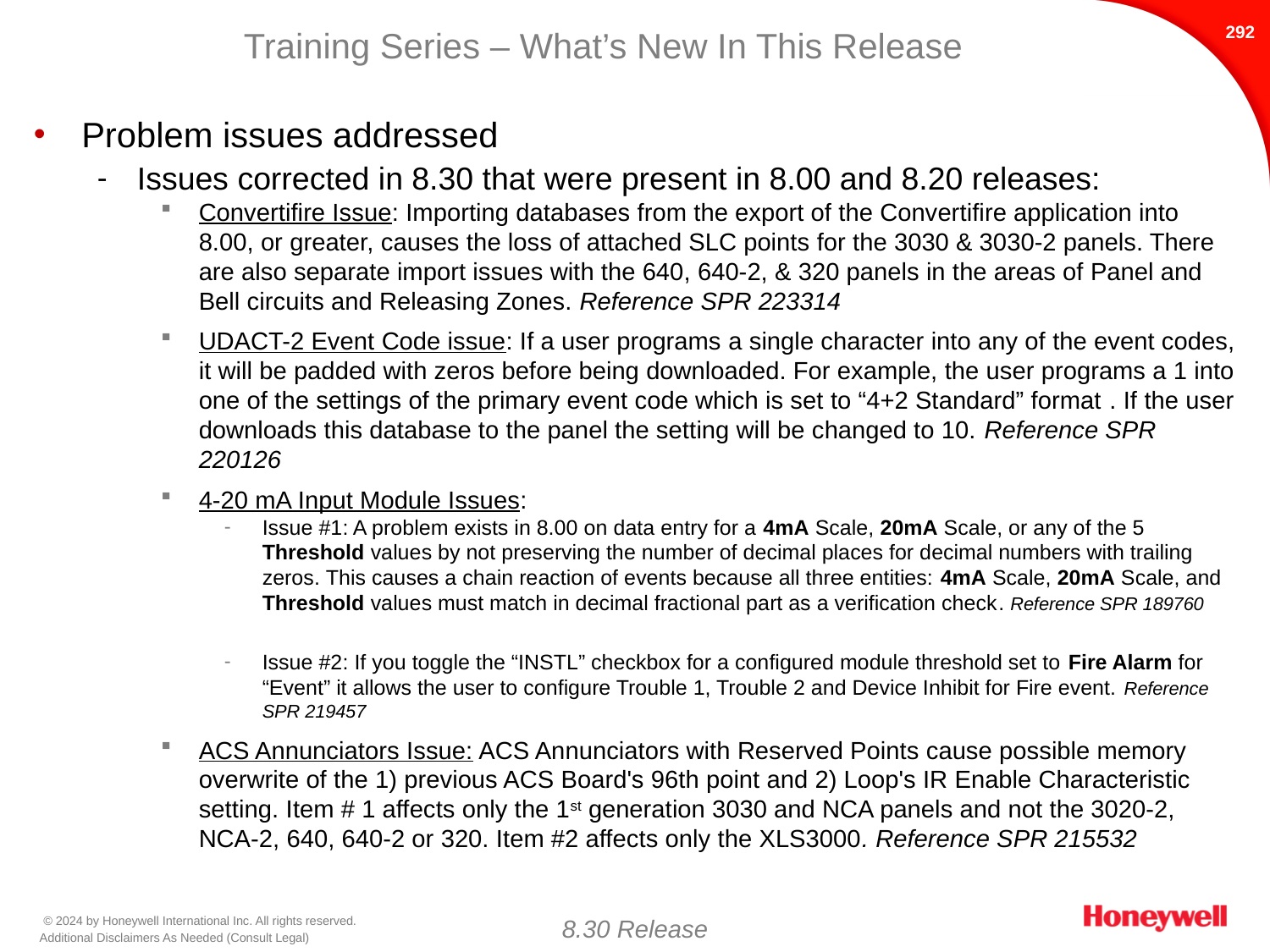

292
Problem issues addressed
Issues corrected in 8.30 that were present in 8.00 and 8.20 releases:
Convertifire Issue: Importing databases from the export of the Convertifire application into 8.00, or greater, causes the loss of attached SLC points for the 3030 & 3030-2 panels. There are also separate import issues with the 640, 640-2, & 320 panels in the areas of Panel and Bell circuits and Releasing Zones. Reference SPR 223314

UDACT-2 Event Code issue: If a user programs a single character into any of the event codes, it will be padded with zeros before being downloaded. For example, the user programs a 1 into one of the settings of the primary event code which is set to “4+2 Standard” format . If the user downloads this database to the panel the setting will be changed to 10. Reference SPR 220126

4-20 mA Input Module Issues:
Issue #1: A problem exists in 8.00 on data entry for a 4mA Scale, 20mA Scale, or any of the 5 Threshold values by not preserving the number of decimal places for decimal numbers with trailing zeros. This causes a chain reaction of events because all three entities: 4mA Scale, 20mA Scale, and Threshold values must match in decimal fractional part as a verification check. Reference SPR 189760

Issue #2: If you toggle the “INSTL” checkbox for a configured module threshold set to Fire Alarm for “Event” it allows the user to configure Trouble 1, Trouble 2 and Device Inhibit for Fire event. Reference SPR 219457

ACS Annunciators Issue: ACS Annunciators with Reserved Points cause possible memory overwrite of the 1) previous ACS Board's 96th point and 2) Loop's IR Enable Characteristic setting. Item # 1 affects only the 1st generation 3030 and NCA panels and not the 3020-2, NCA-2, 640, 640-2 or 320. Item #2 affects only the XLS3000. Reference SPR 215532

8.30 Release